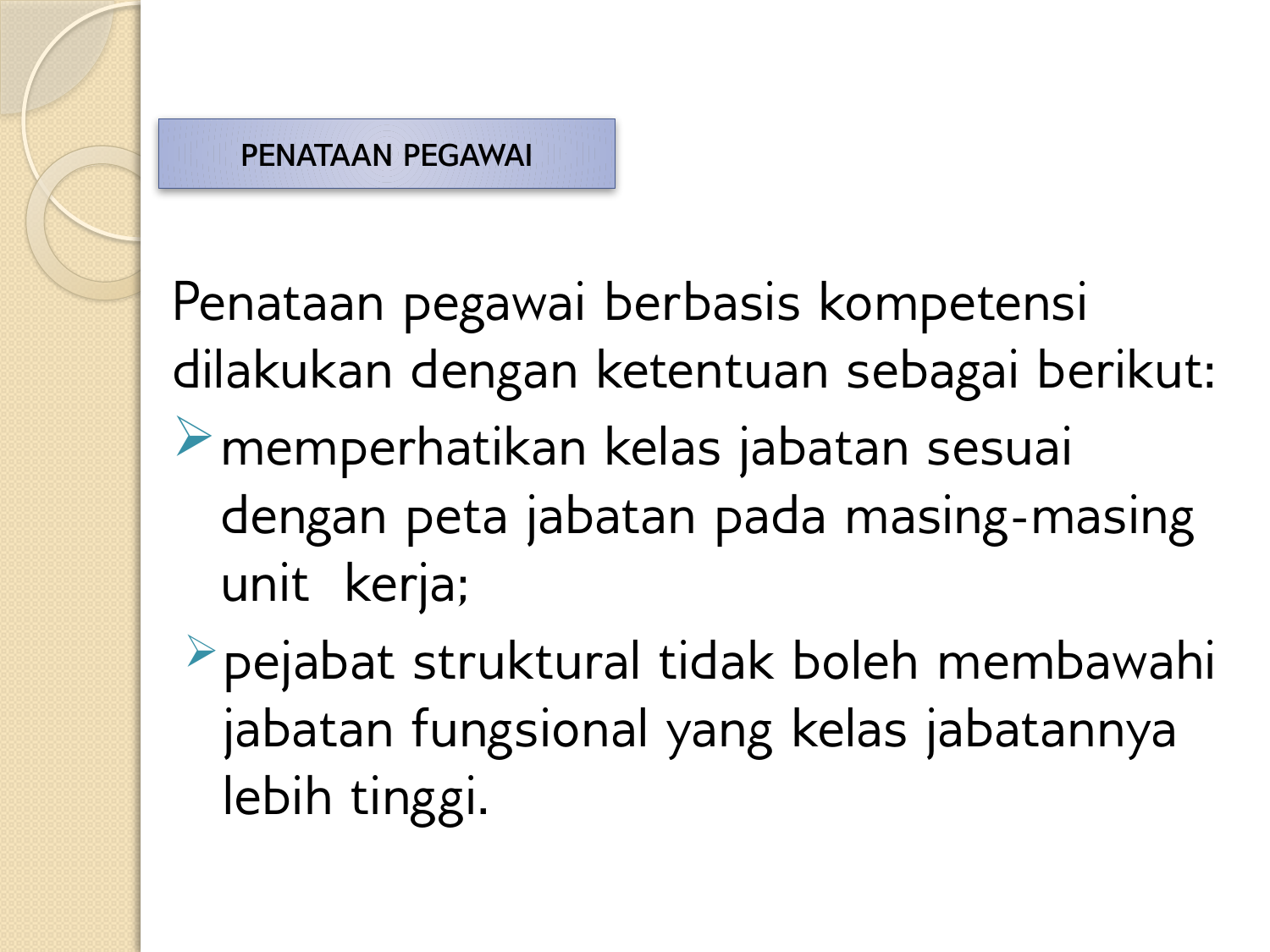

PENATAAN PEGAWAI
Penataan pegawai berbasis kompetensi dilakukan dengan ketentuan sebagai berikut:
memperhatikan kelas jabatan sesuai dengan peta jabatan pada masing-masing unit  kerja;
pejabat struktural tidak boleh membawahi jabatan fungsional yang kelas jabatannya lebih tinggi.